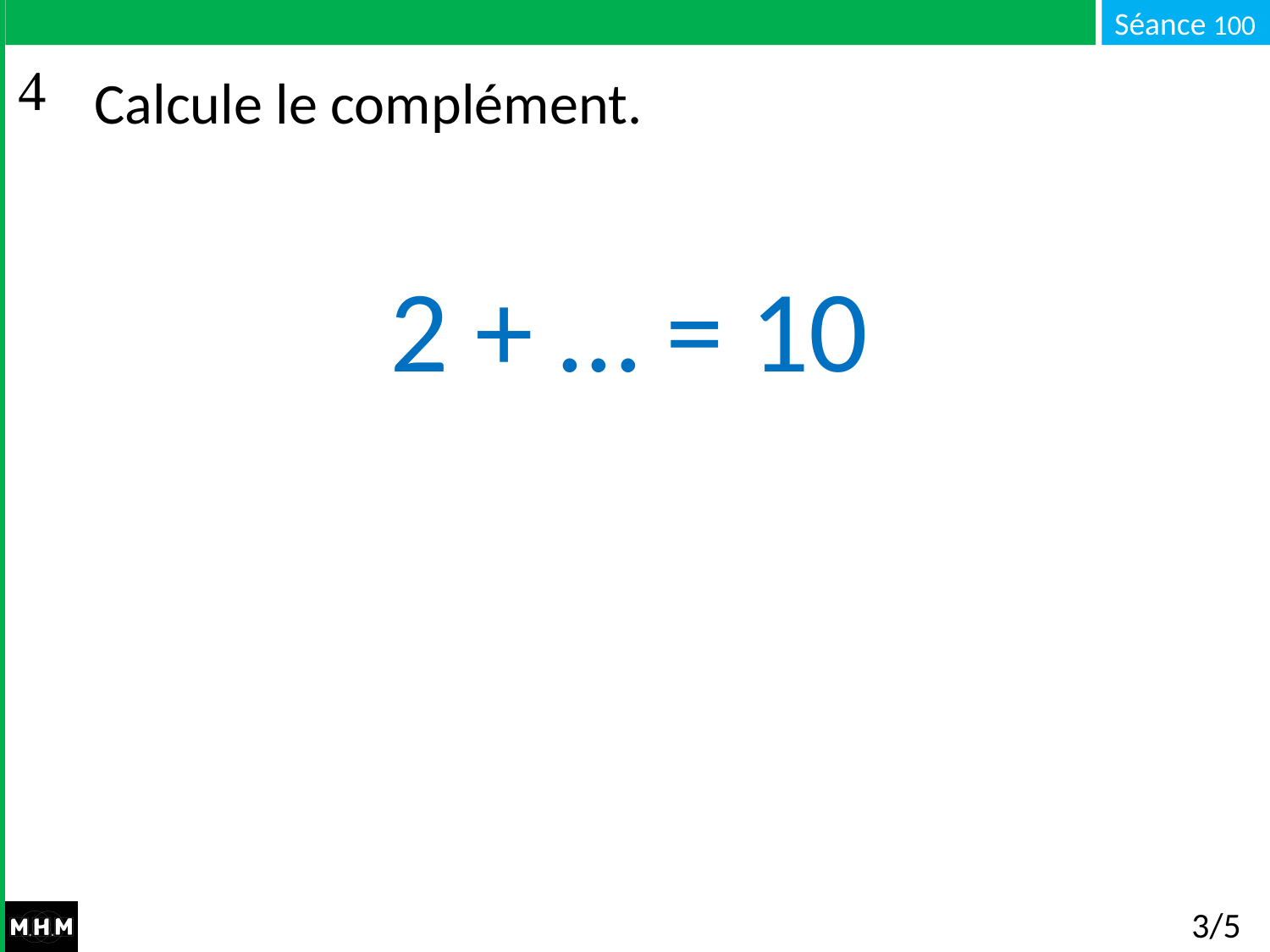

# Calcule le complément.
2 + … = 10
3/5